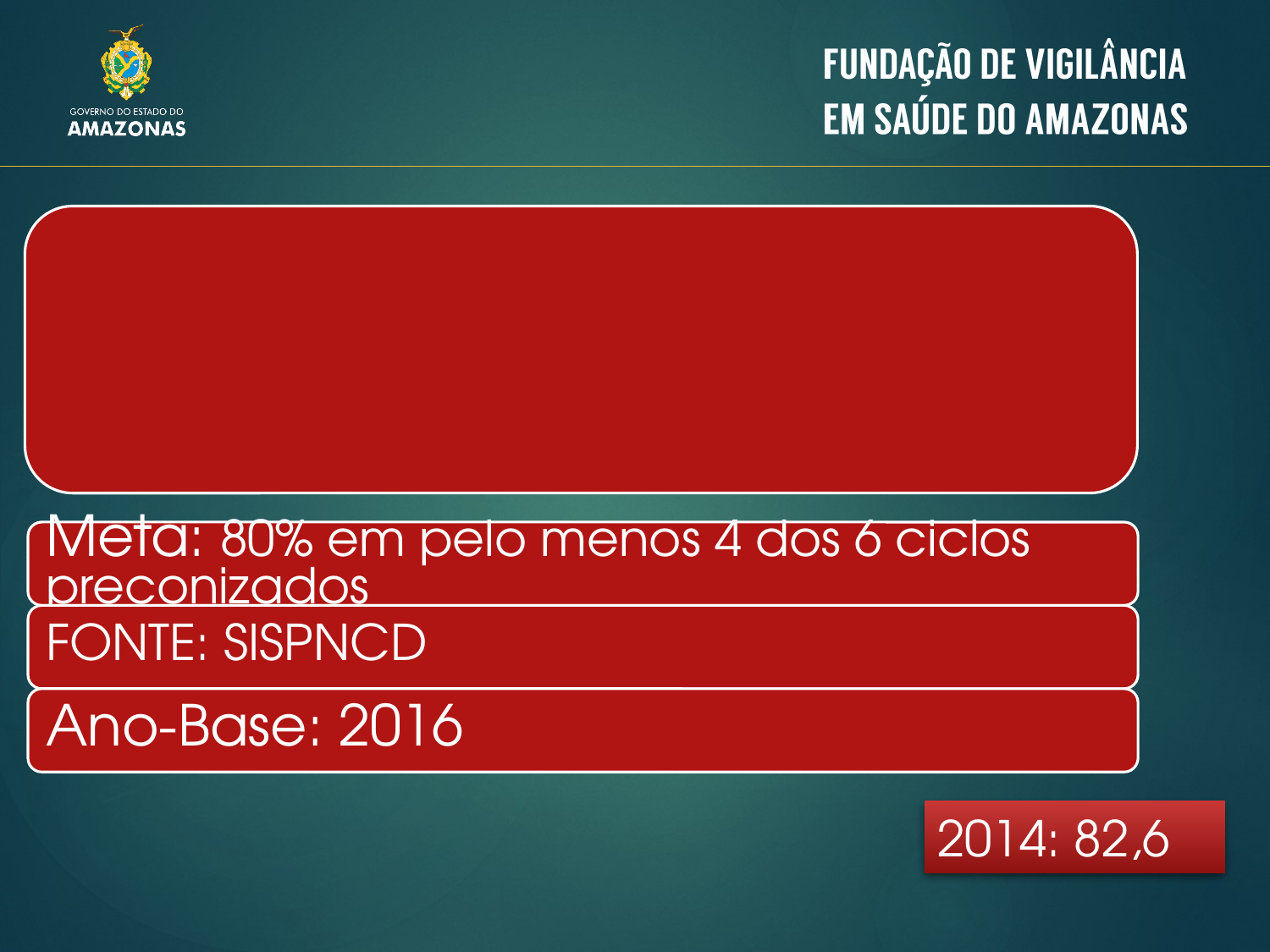

Meta: 80% em pelo menos 4 dos 6 ciclos preconizados
Ano-Base: 2016
FONTE: SISPNCD
2014: 82,6